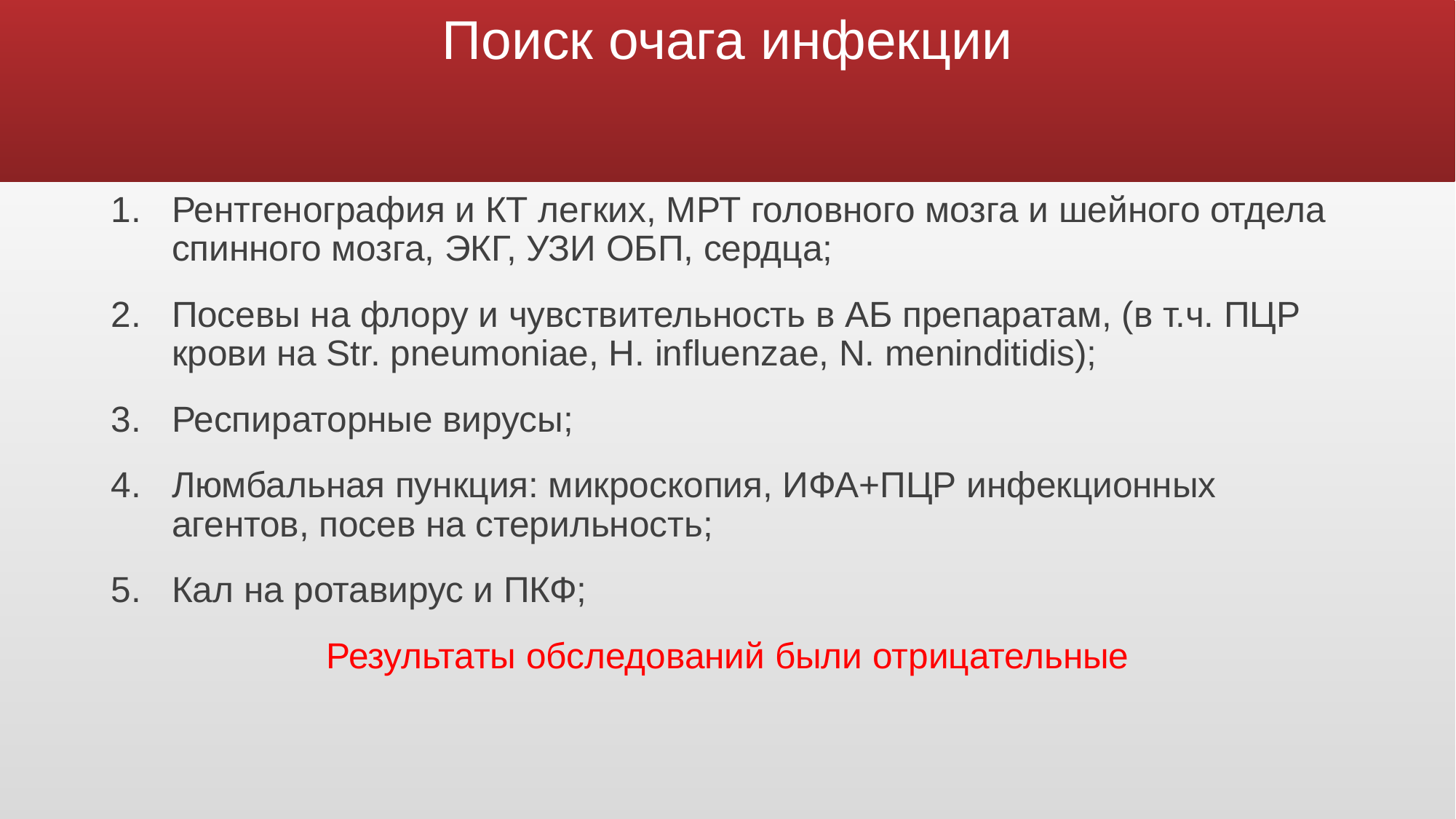

# Поиск очага инфекции
Рентгенография и КТ легких, МРТ головного мозга и шейного отдела спинного мозга, ЭКГ, УЗИ ОБП, сердца;
Посевы на флору и чувствительность в АБ препаратам, (в т.ч. ПЦР крови на Str. pneumoniae, H. influenzae, N. meninditidis);
Респираторные вирусы;
Люмбальная пункция: микроскопия, ИФА+ПЦР инфекционных агентов, посев на стерильность;
Кал на ротавирус и ПКФ;
Результаты обследований были отрицательные